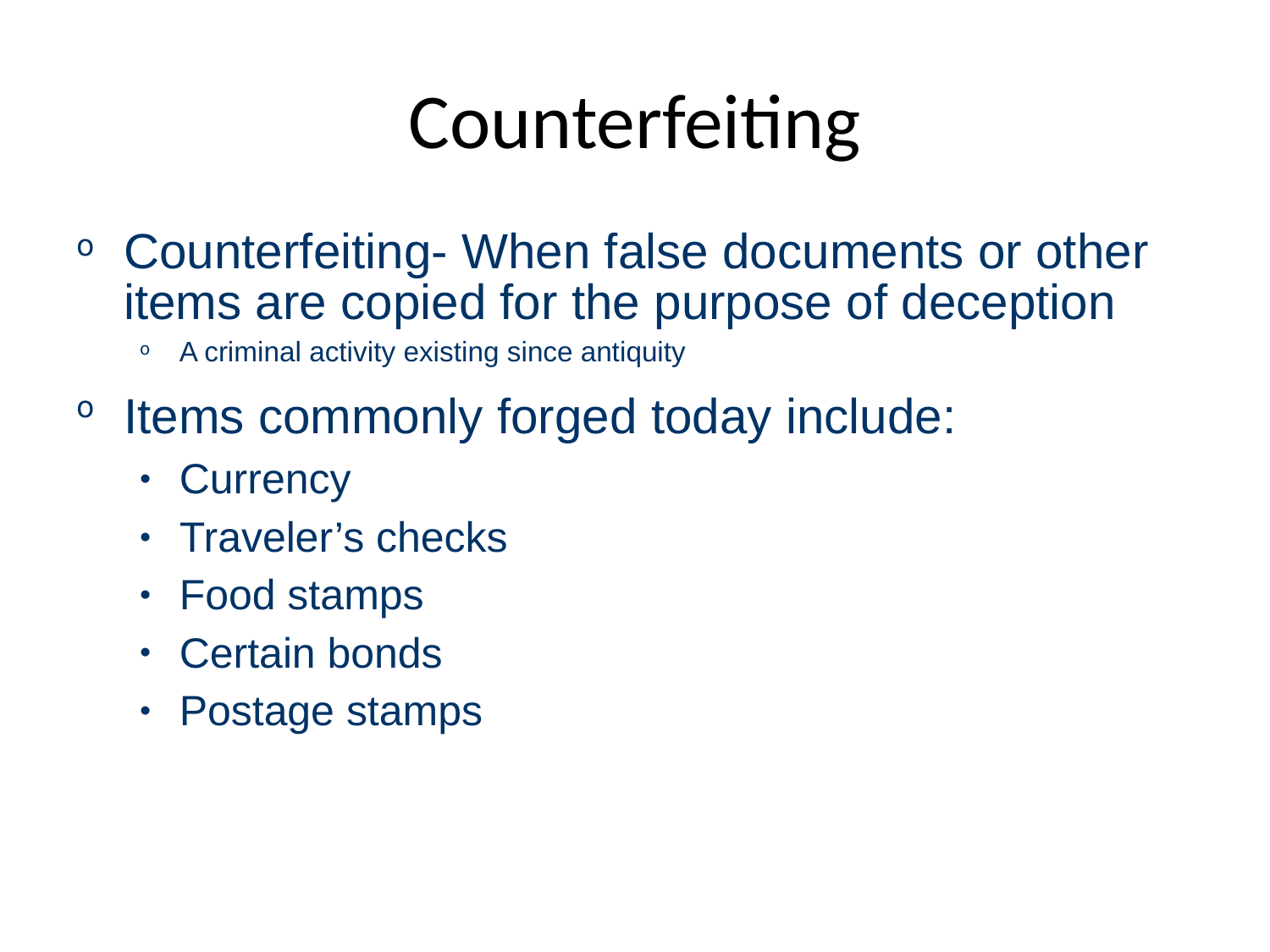

# Counterfeiting
Counterfeiting- When false documents or other items are copied for the purpose of deception
A criminal activity existing since antiquity
Items commonly forged today include:
Currency
Traveler’s checks
Food stamps
Certain bonds
Postage stamps